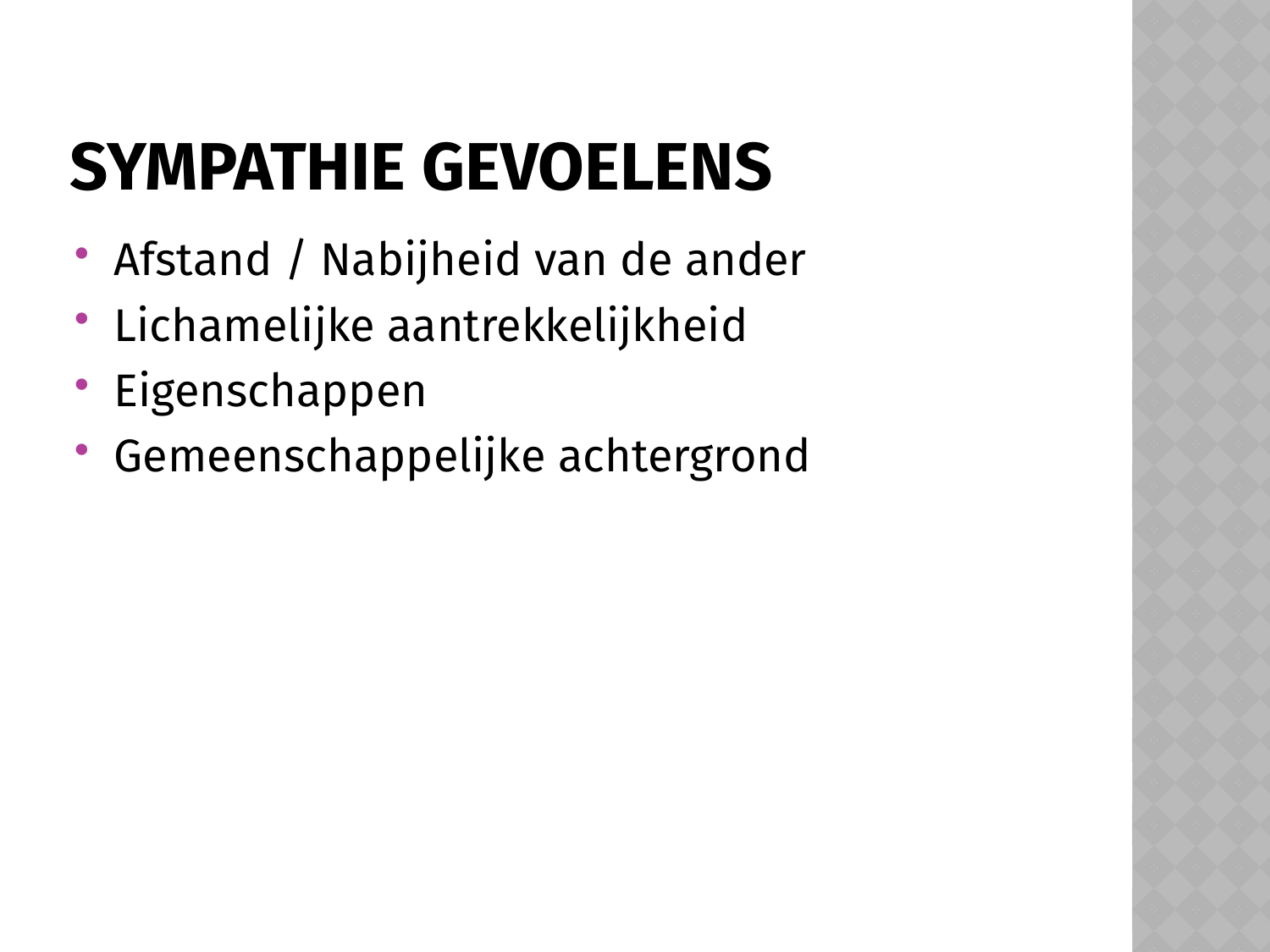

# Sympathie gevoelens
Afstand / Nabijheid van de ander
Lichamelijke aantrekkelijkheid
Eigenschappen
Gemeenschappelijke achtergrond